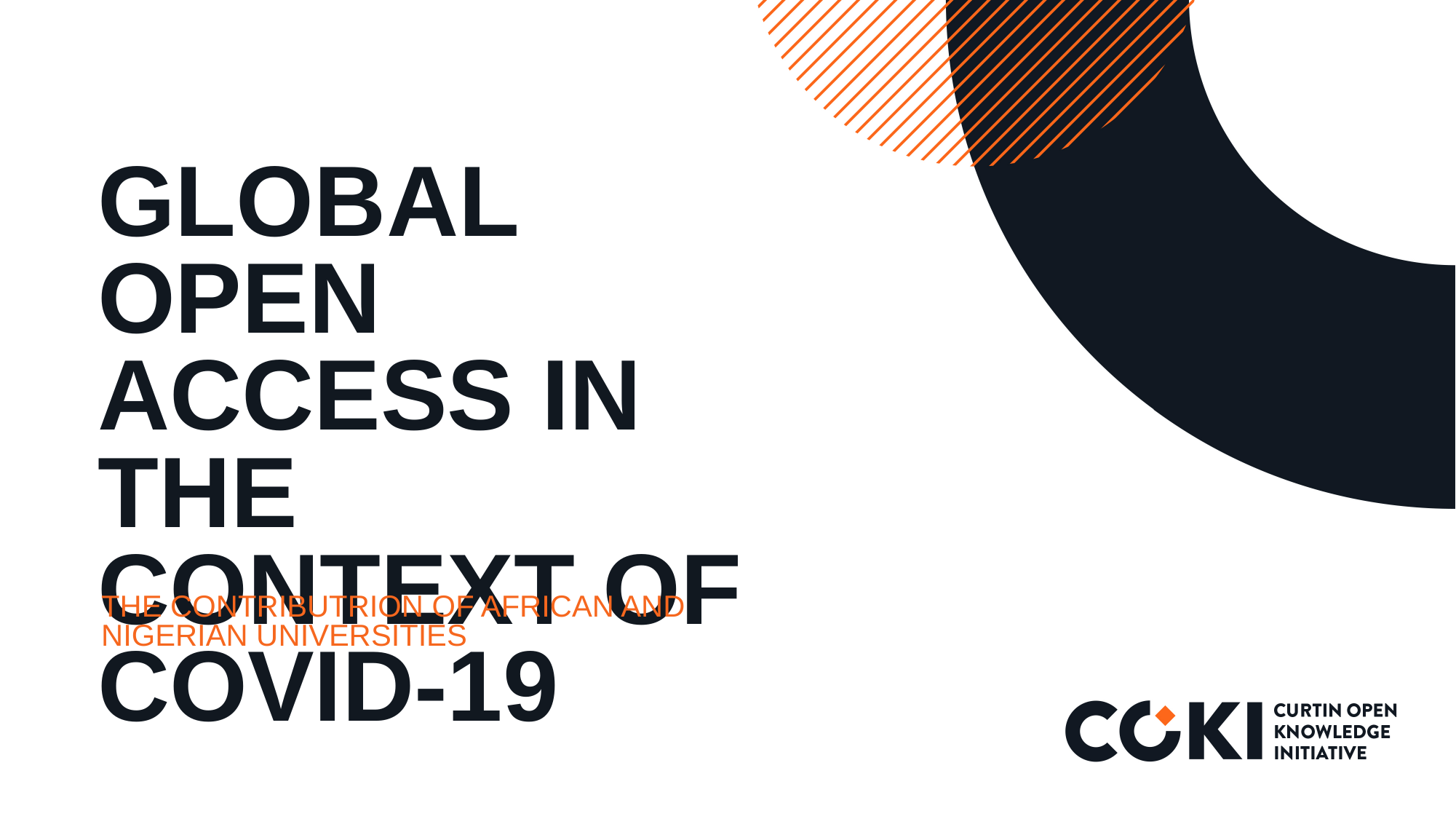

GLOBAL OPEN ACCESS IN THE CONTEXT OF COVID-19
THE CONTRIBUTRION OF AFRICAN AND NIGERIAN UNIVERSITIES